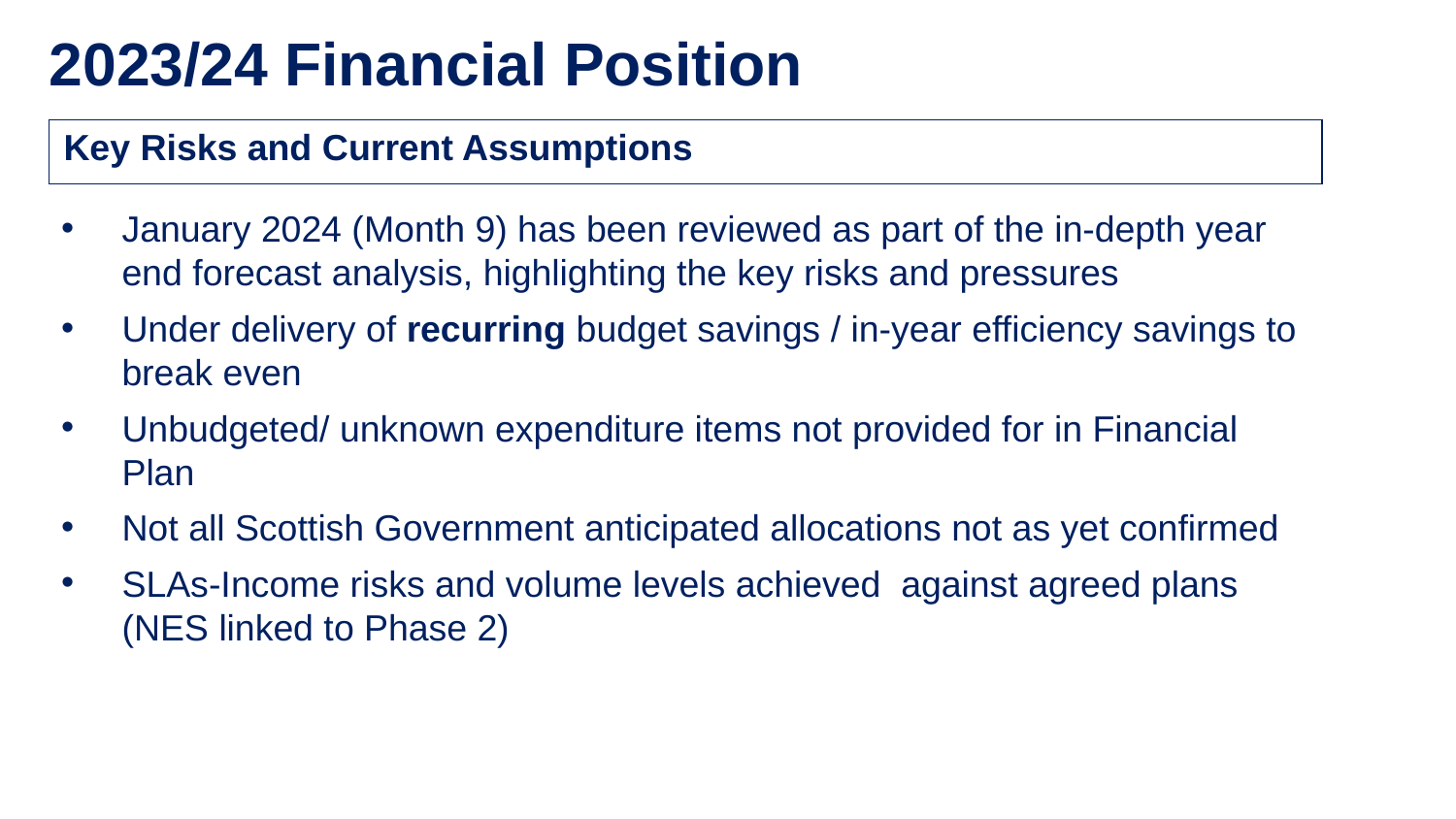

# 2023/24 Financial Position
| Key Risks and Current Assumptions |
| --- |
January 2024 (Month 9) has been reviewed as part of the in-depth year end forecast analysis, highlighting the key risks and pressures
Under delivery of recurring budget savings / in-year efficiency savings to break even
Unbudgeted/ unknown expenditure items not provided for in Financial Plan
Not all Scottish Government anticipated allocations not as yet confirmed
SLAs-Income risks and volume levels achieved  against agreed plans (NES linked to Phase 2)